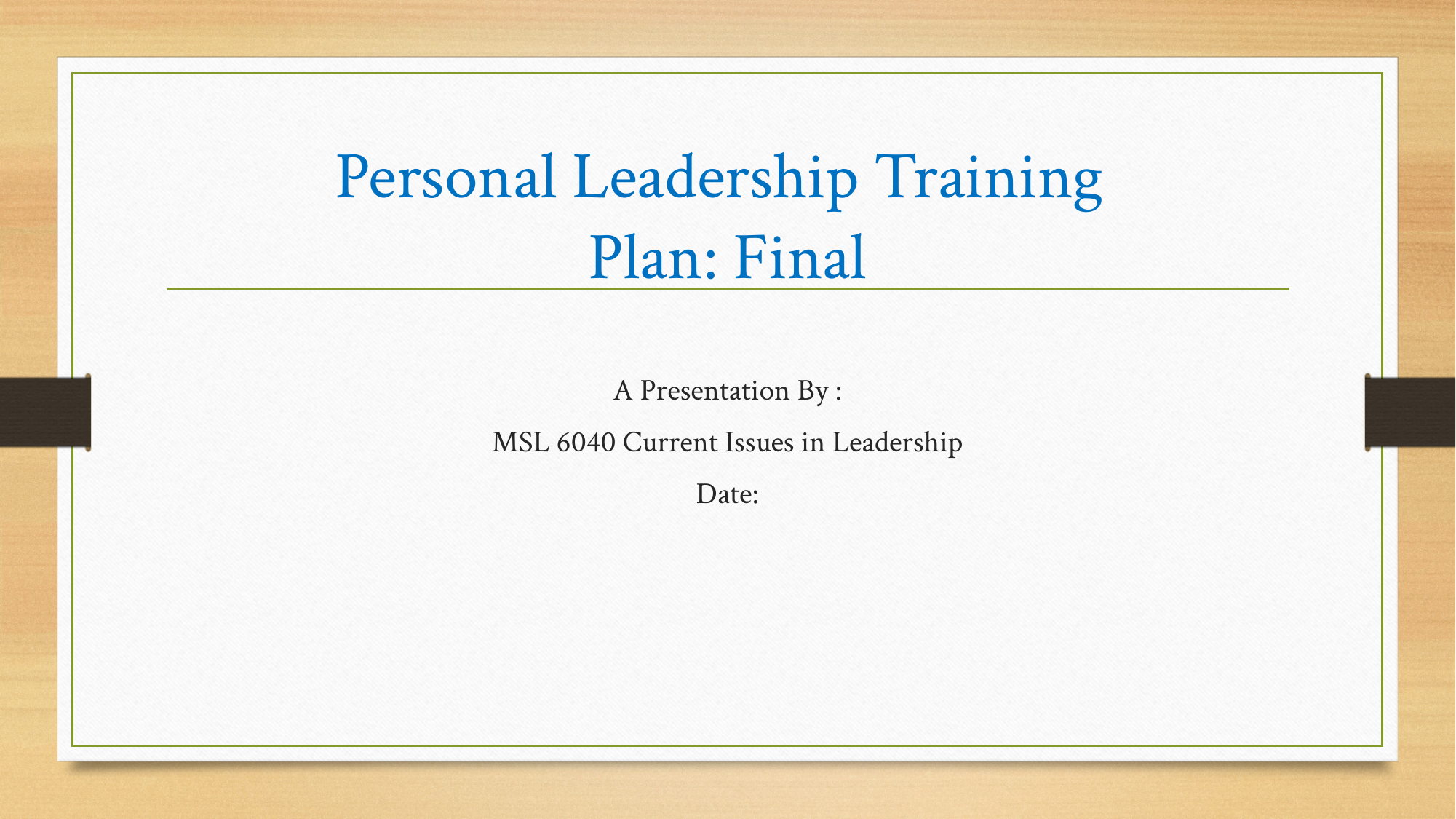

# Personal Leadership Training Plan: Final

A Presentation By :
MSL 6040 Current Issues in Leadership
Date: